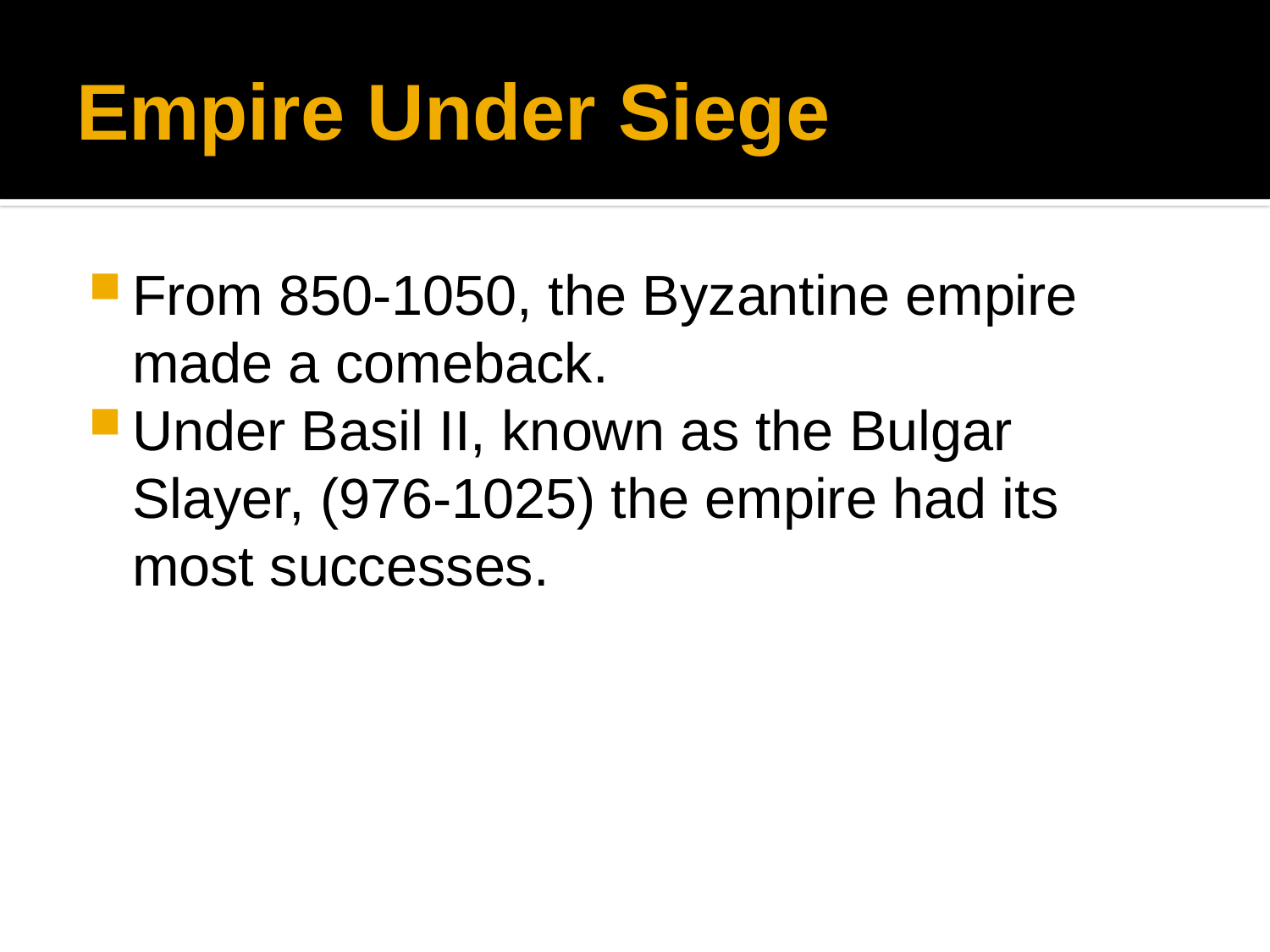

# Empire Under Siege
From 850-1050, the Byzantine empire made a comeback.
Under Basil II, known as the Bulgar Slayer, (976-1025) the empire had its most successes.